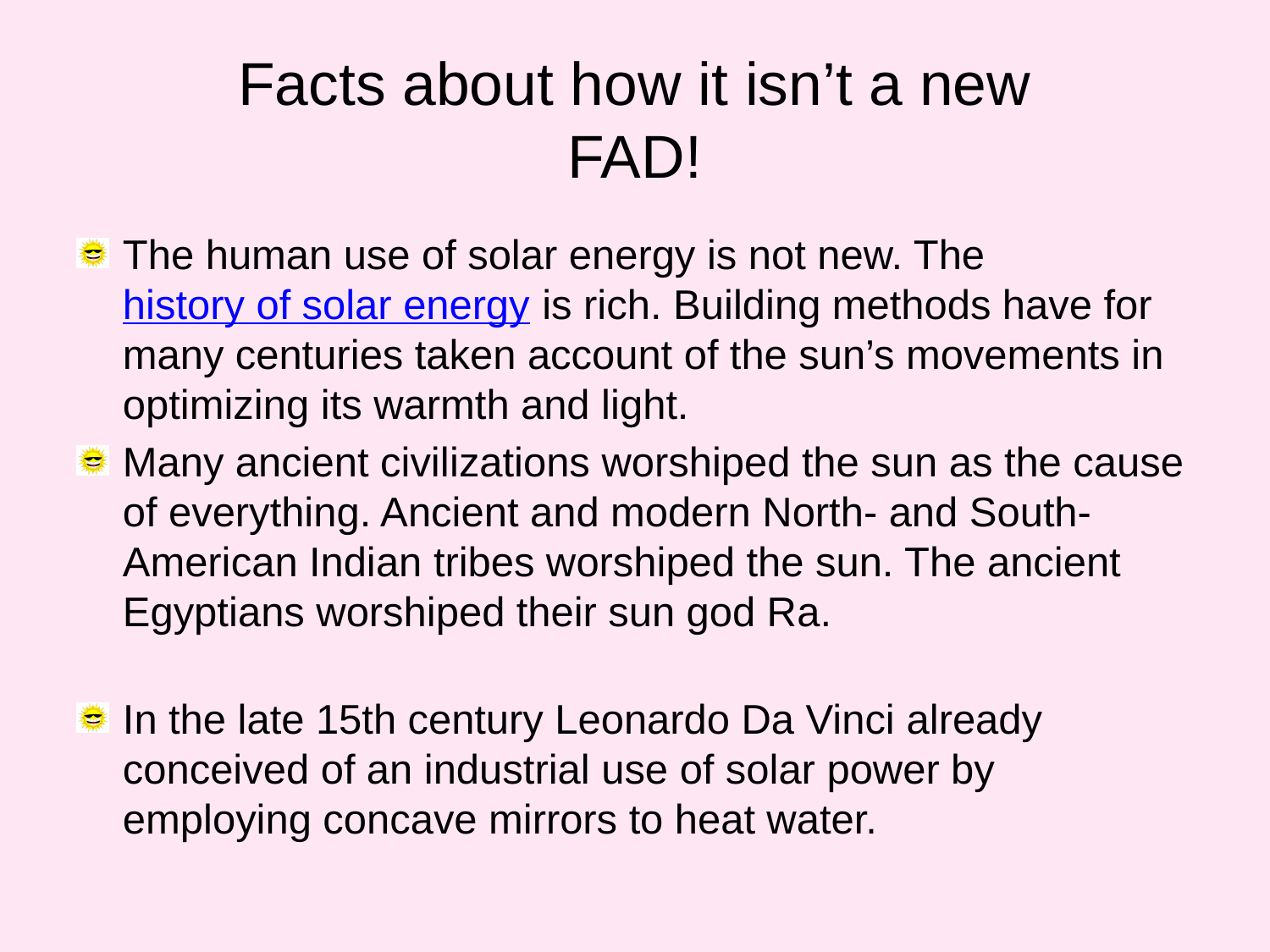

# Facts about how it isn’t a new FAD!
The human use of solar energy is not new. The history of solar energy is rich. Building methods have for many centuries taken account of the sun’s movements in optimizing its warmth and light.
Many ancient civilizations worshiped the sun as the cause of everything. Ancient and modern North- and South-American Indian tribes worshiped the sun. The ancient Egyptians worshiped their sun god Ra.
In the late 15th century Leonardo Da Vinci already conceived of an industrial use of solar power by employing concave mirrors to heat water.